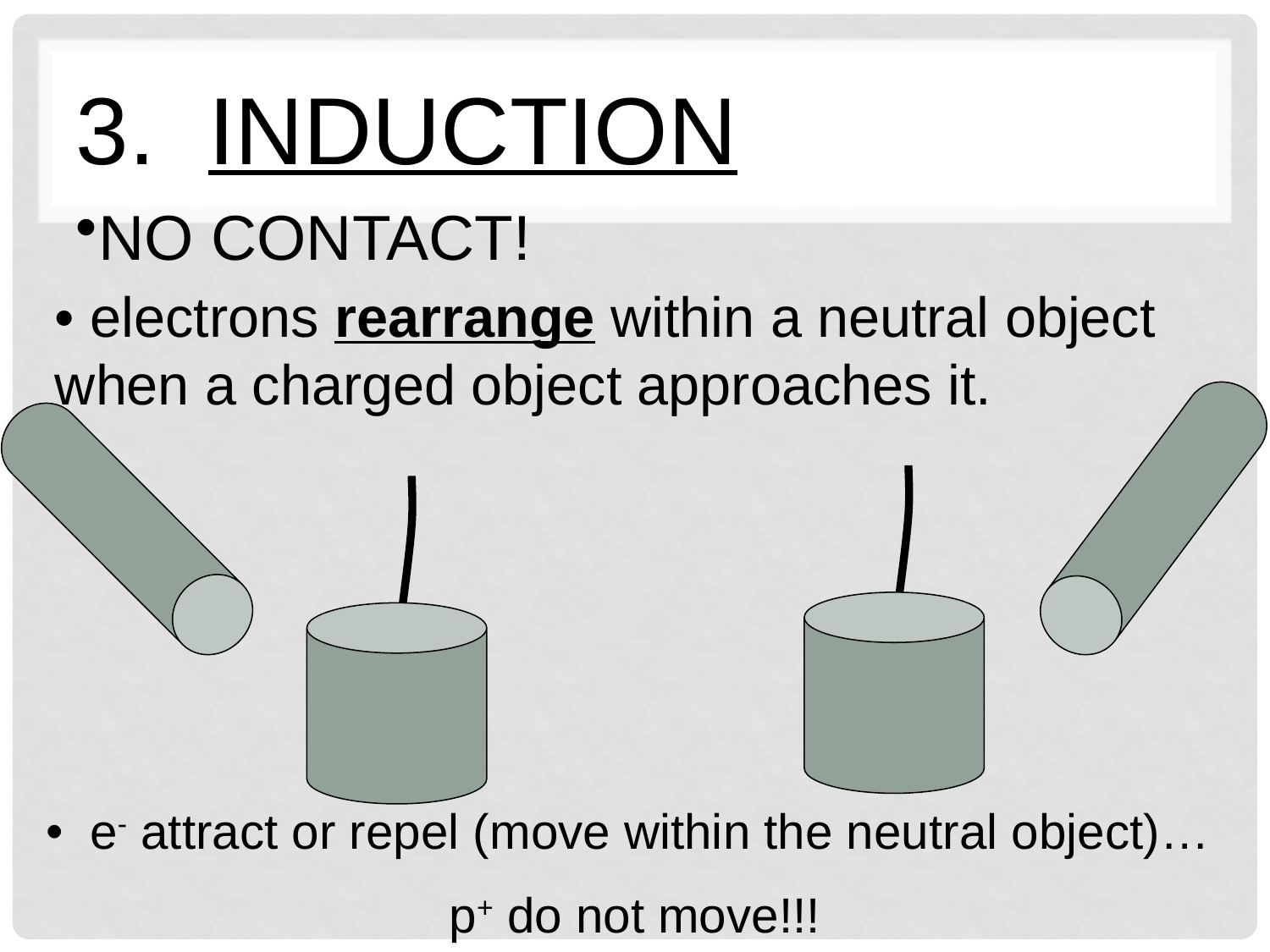

3.  INDUCTION
NO CONTACT!
 electrons rearrange within a neutral object when a charged object approaches it.

 e- attract or repel (move within the neutral object)…
p+ do not move!!!